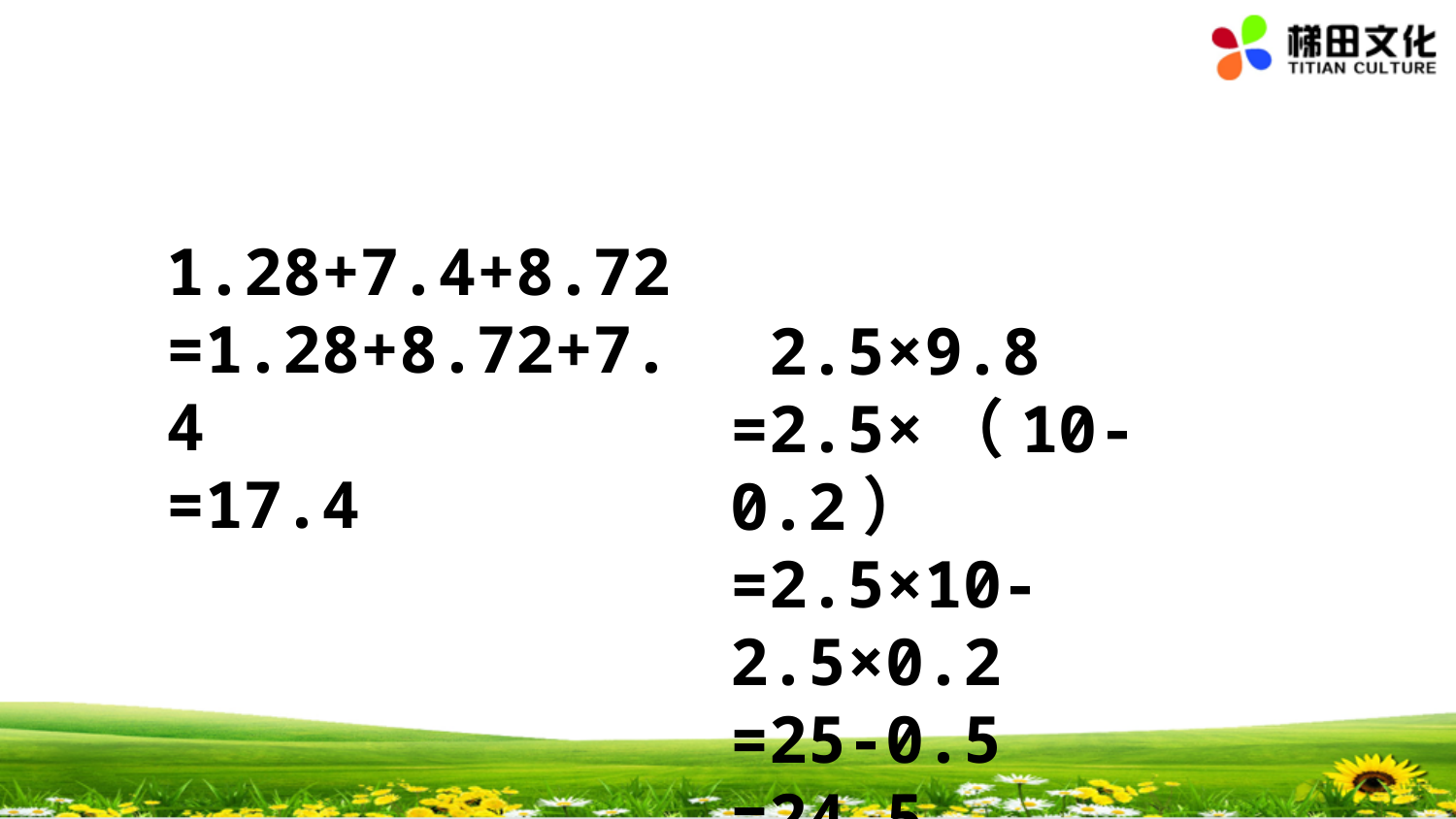

1.28+7.4+8.72
=1.28+8.72+7.4
=17.4
 2.5×9.8
=2.5×（10-0.2）
=2.5×10-2.5×0.2
=25-0.5
=24.5